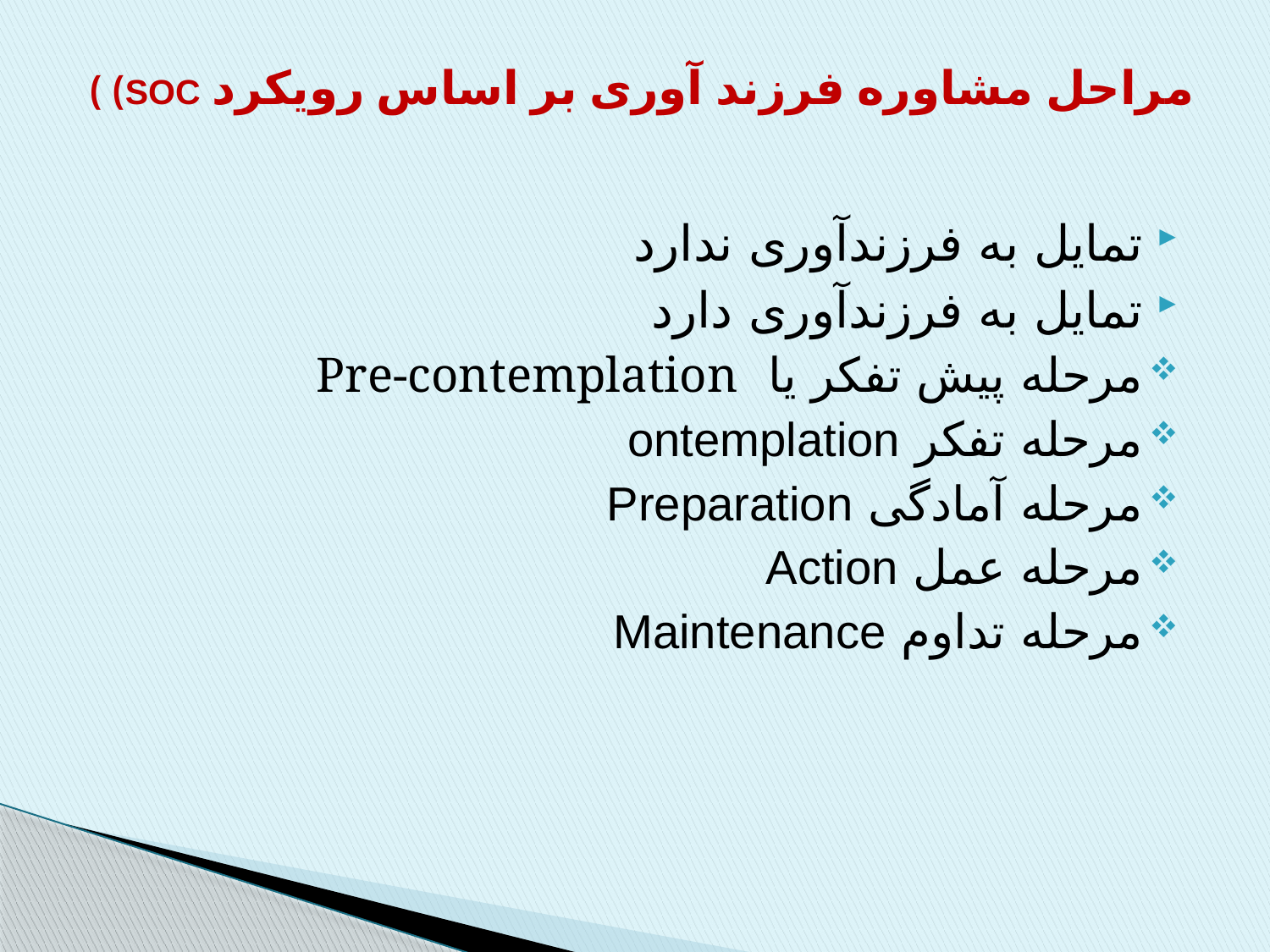

# مراحل مشاوره فرزند آوری بر اساس رویکرد SOC) )
تمایل به فرزندآوری ندارد
تمایل به فرزندآوری دارد
مرحله پیش تفکر یا  Pre-contemplation
مرحله تفکر ontemplation
مرحله آمادگی Preparation
مرحله عمل Action
مرحله تداوم Maintenance